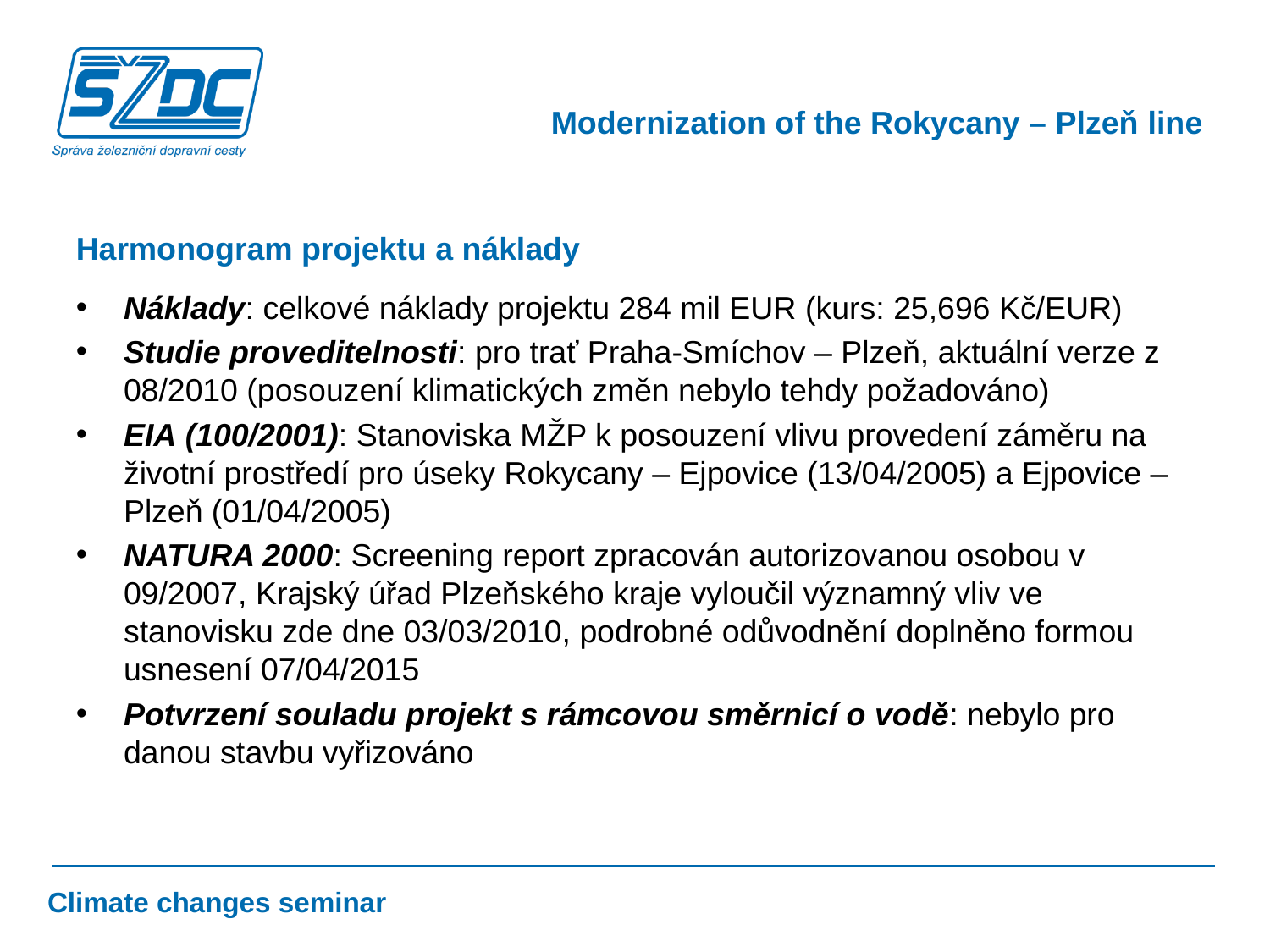

Modernization of the Rokycany – Plzeň line

Harmonogram projektu a náklady

Náklady: celkové náklady projektu 284 mil EUR (kurs: 25,696 Kč/EUR)
Studie proveditelnosti: pro trať Praha-Smíchov – Plzeň, aktuální verze z 08/2010 (posouzení klimatických změn nebylo tehdy požadováno)
EIA (100/2001): Stanoviska MŽP k posouzení vlivu provedení záměru na životní prostředí pro úseky Rokycany – Ejpovice (13/04/2005) a Ejpovice – Plzeň (01/04/2005)
NATURA 2000: Screening report zpracován autorizovanou osobou v 09/2007, Krajský úřad Plzeňského kraje vyloučil významný vliv ve stanovisku zde dne 03/03/2010, podrobné odůvodnění doplněno formou usnesení 07/04/2015
Potvrzení souladu projekt s rámcovou směrnicí o vodě: nebylo pro danou stavbu vyřizováno

Climate changes seminar